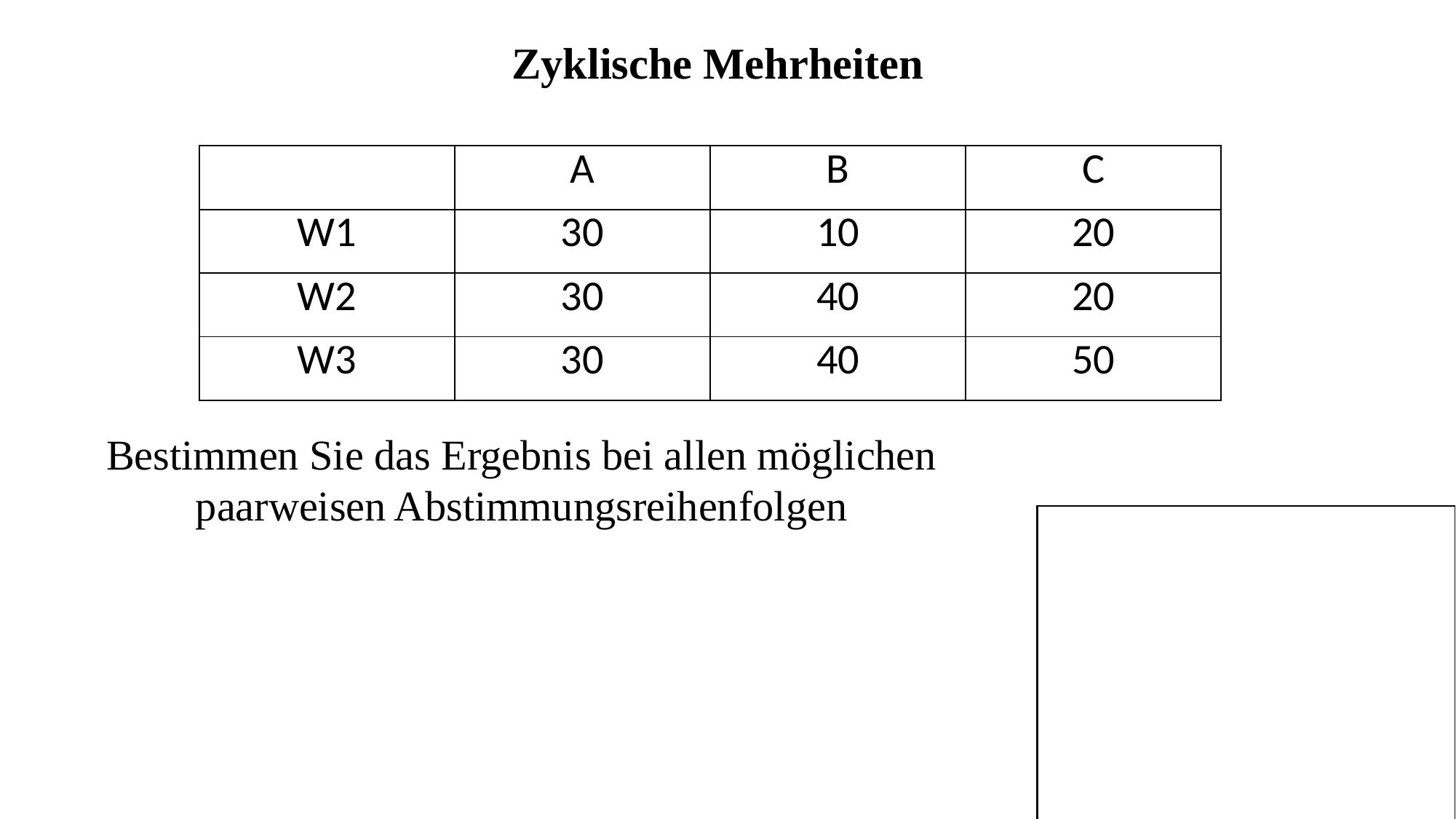

Zyklische Mehrheiten
|  | A | B | C |
| --- | --- | --- | --- |
| W1 | 30 | 10 | 20 |
| W2 | 30 | 40 | 20 |
| W3 | 30 | 40 | 50 |
Bestimmen Sie das Ergebnis bei allen möglichen paarweisen Abstimmungsreihenfolgen